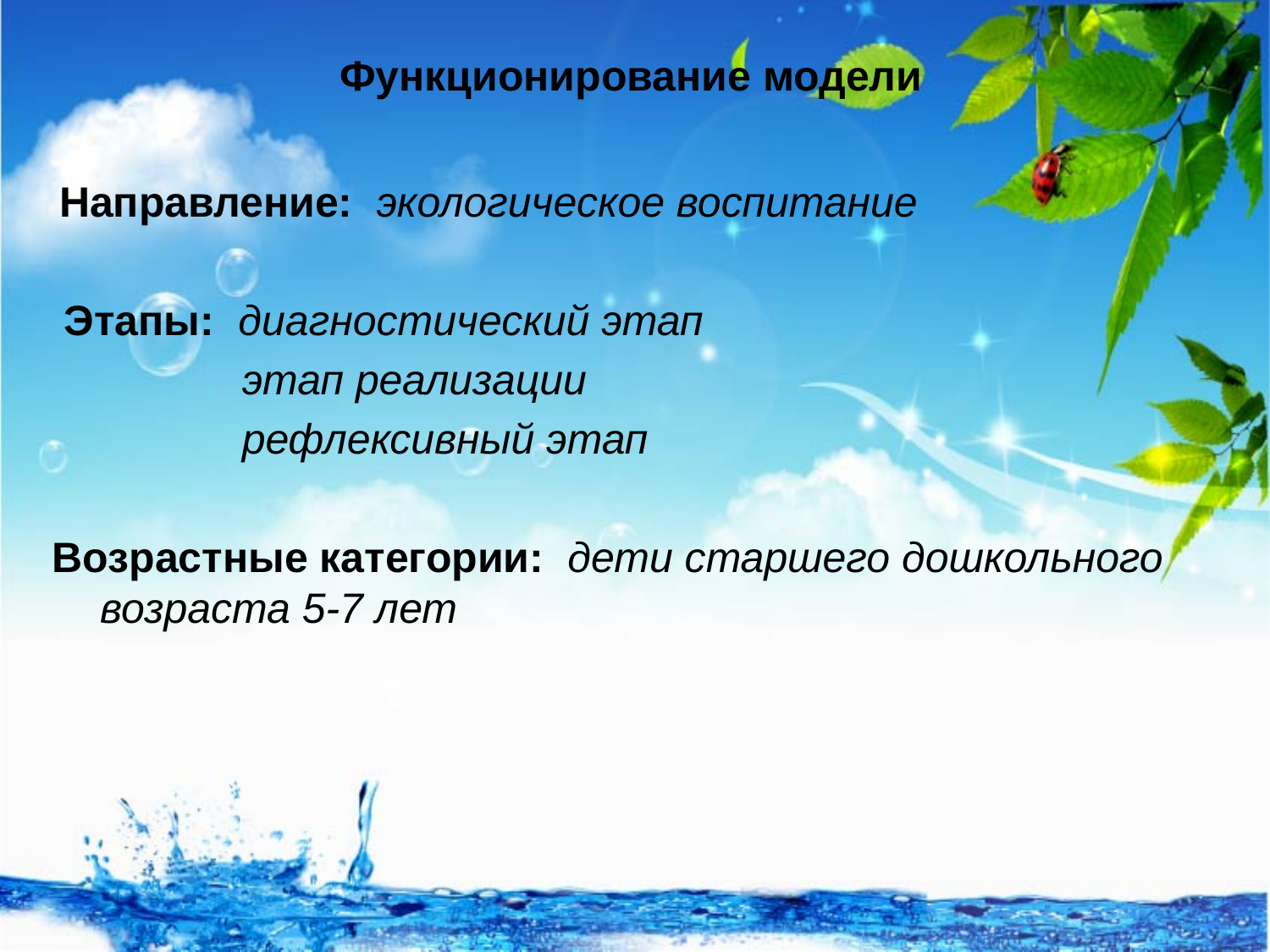

# Функционирование модели
 Направление:  экологическое воспитание

 Этапы:  диагностический этап
                этап реализации
                рефлексивный этап

Возрастные категории:  дети старшего дошкольного возраста 5-7 лет